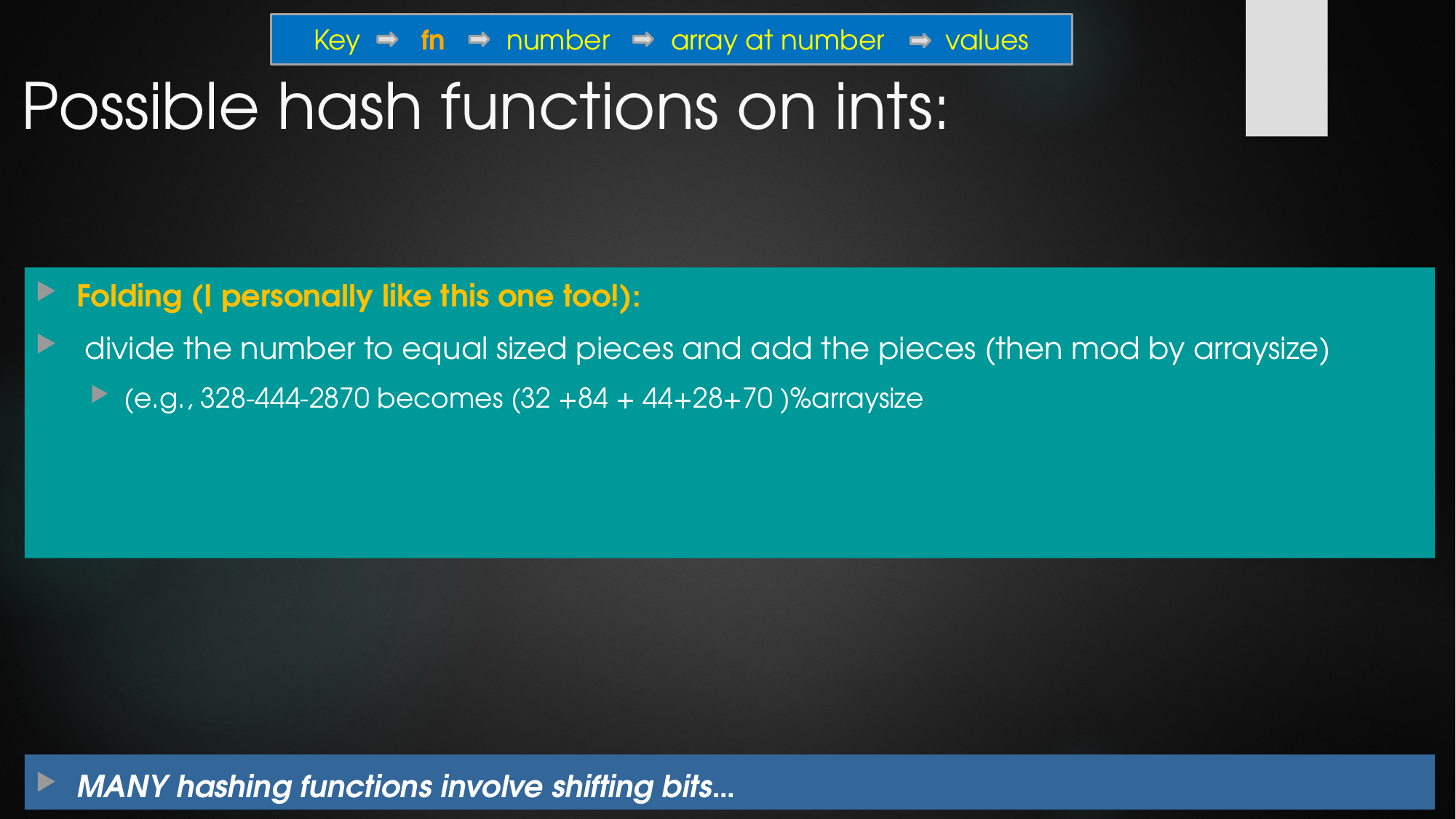

Key        fn        number        array at number        values

# Possible hash functions on ints:
Folding (I personally like this one too!):
 divide the number to equal sized pieces and add the pieces (then mod by arraysize)
(e.g., 328-444-2870 becomes (32 +84 + 44+28+70 )%arraysize

MANY hashing functions involve shifting bits…